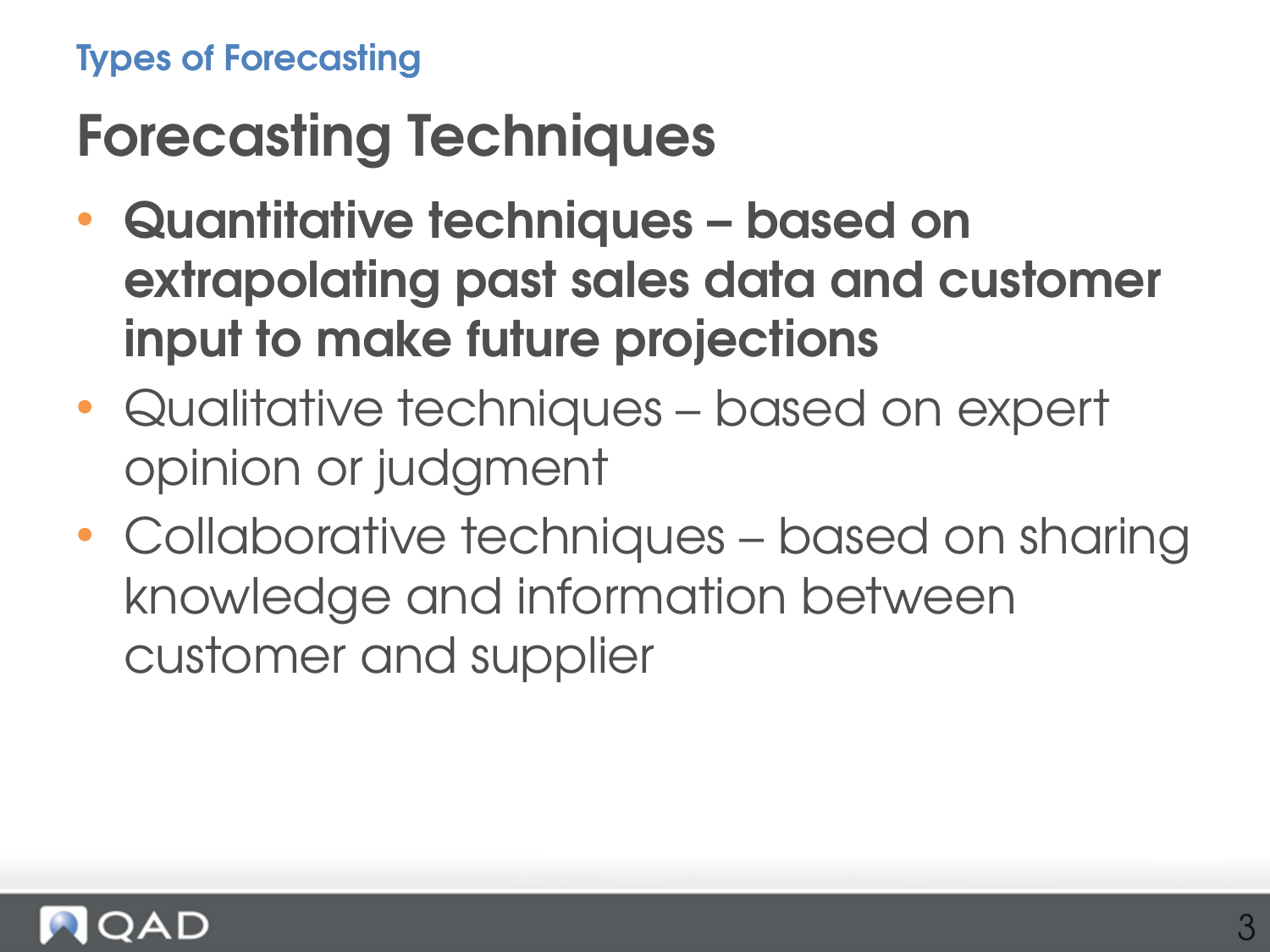

Types of Forecasting
# Forecasting Techniques
Quantitative techniques – based on extrapolating past sales data and customer input to make future projections
Qualitative techniques – based on expert opinion or judgment
Collaborative techniques – based on sharing knowledge and information between customer and supplier
3